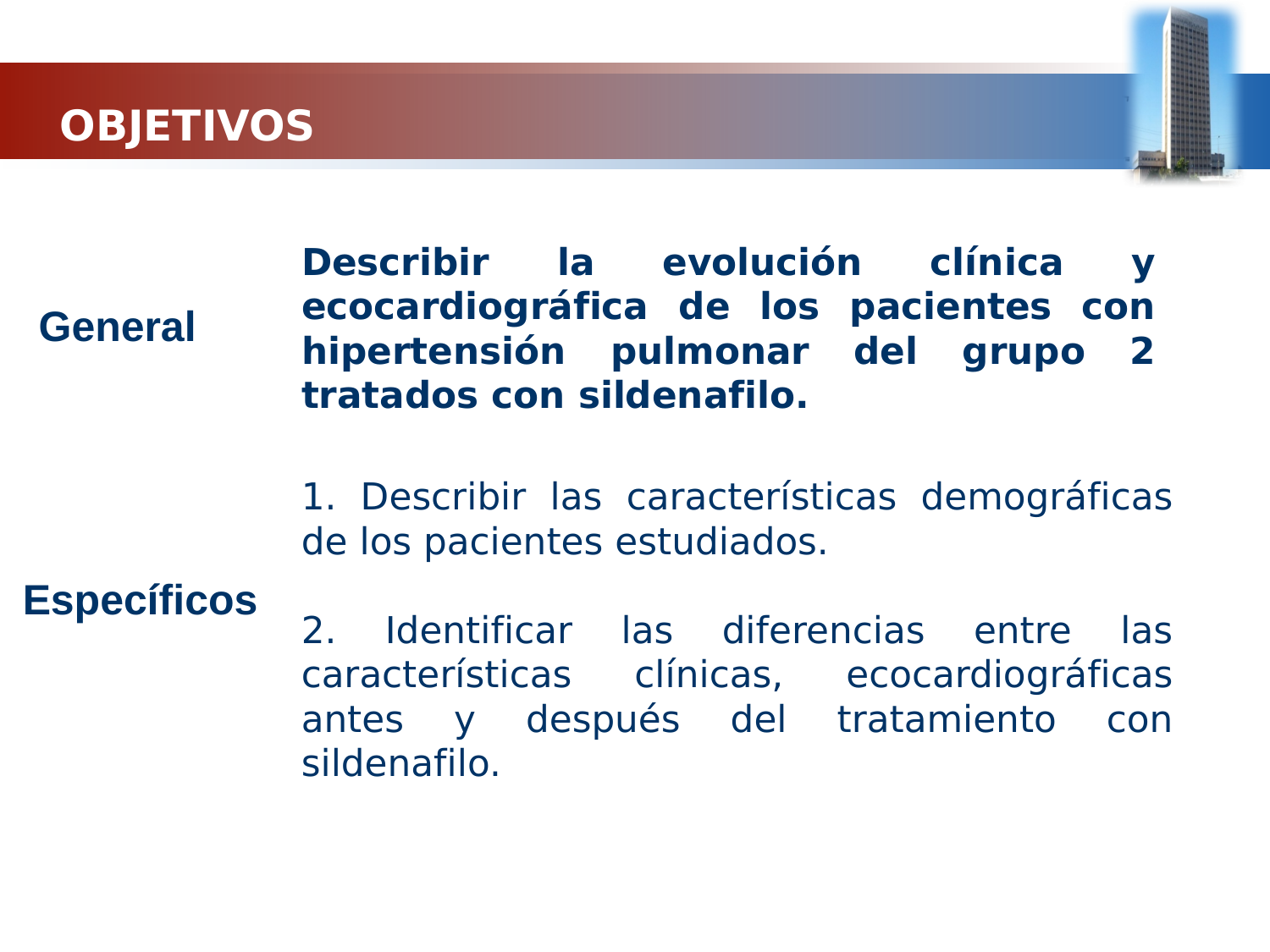

OBJETIVOS

Describir la evolución clínica y ecocardiográfica de los pacientes con hipertensión pulmonar del grupo 2 tratados con sildenafilo.

General

1. Describir las características demográficas de los pacientes estudiados.

2. Identificar las diferencias entre las características clínicas, ecocardiográficas antes y después del tratamiento con sildenafilo.
Específicos